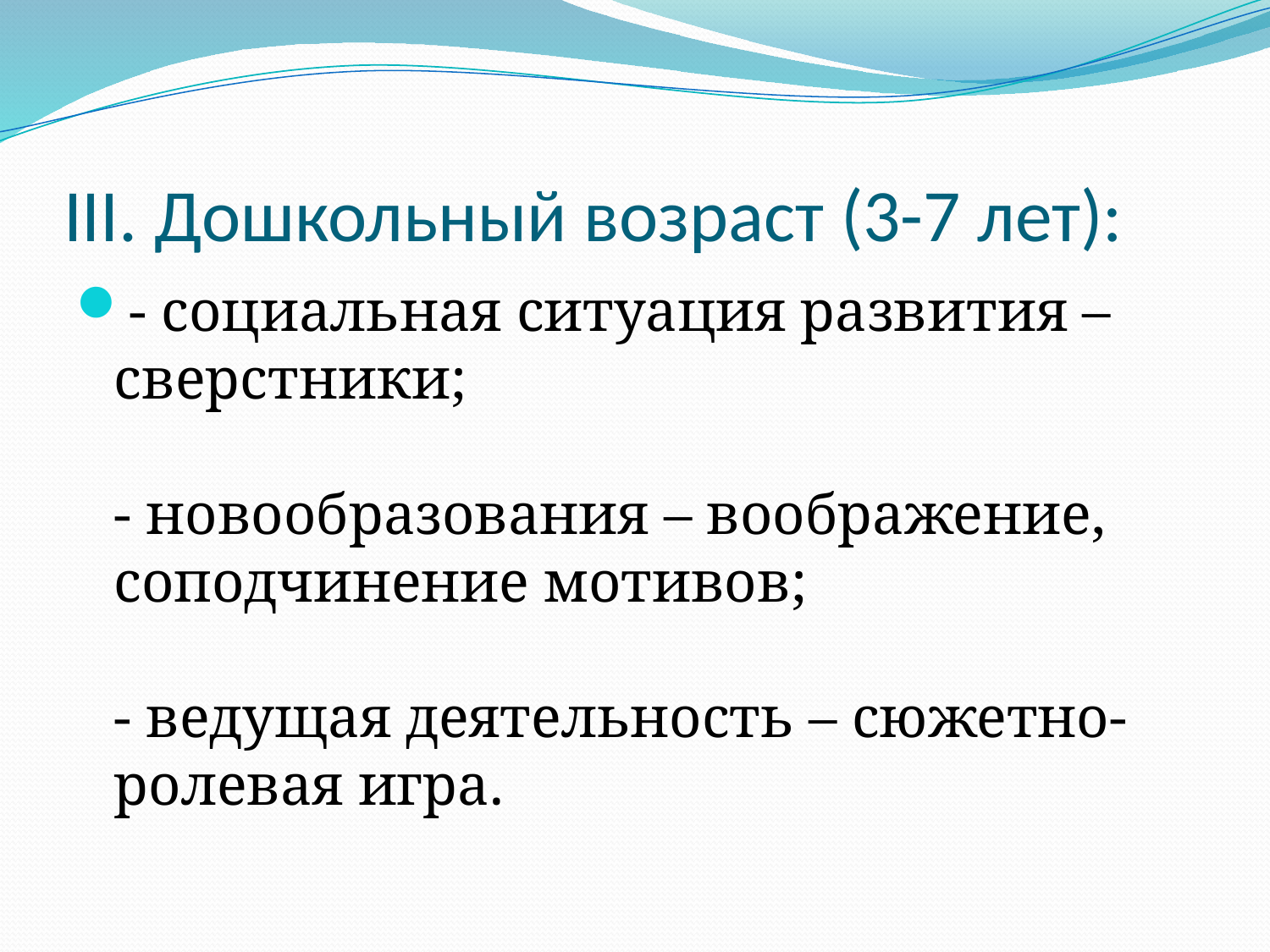

# III. Дошкольный возраст (3-7 лет):
- социальная ситуация развития – сверстники;
- новообразования – воображение, соподчинение мотивов;
- ведущая деятельность – сюжетно-ролевая игра.